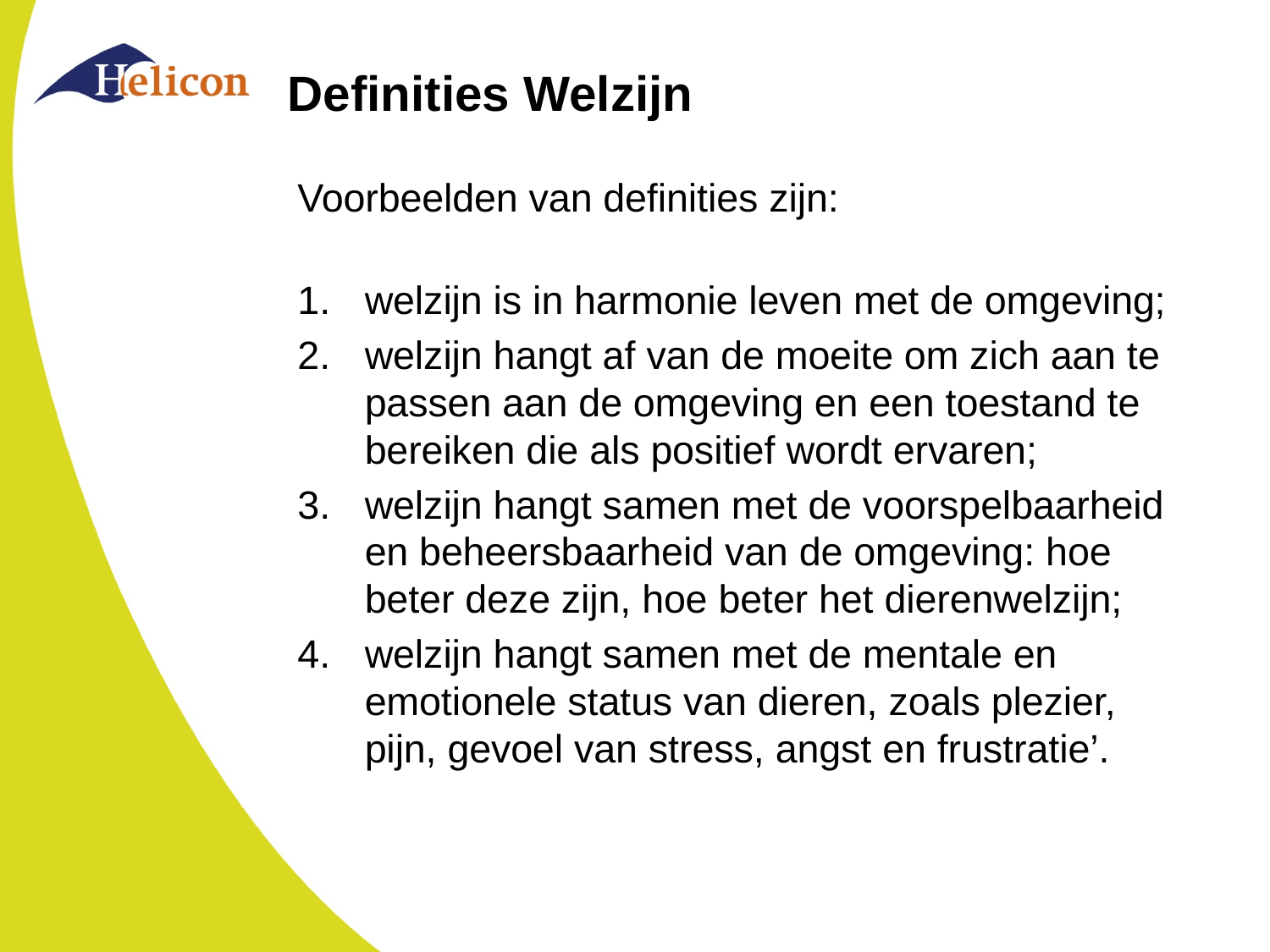

# Definities Welzijn
Voorbeelden van definities zijn:
welzijn is in harmonie leven met de omgeving;
welzijn hangt af van de moeite om zich aan te passen aan de omgeving en een toestand te bereiken die als positief wordt ervaren;
welzijn hangt samen met de voorspelbaarheid en beheersbaarheid van de omgeving: hoe beter deze zijn, hoe beter het dierenwelzijn;
welzijn hangt samen met de mentale en emotionele status van dieren, zoals plezier, pijn, gevoel van stress, angst en frustratie’.